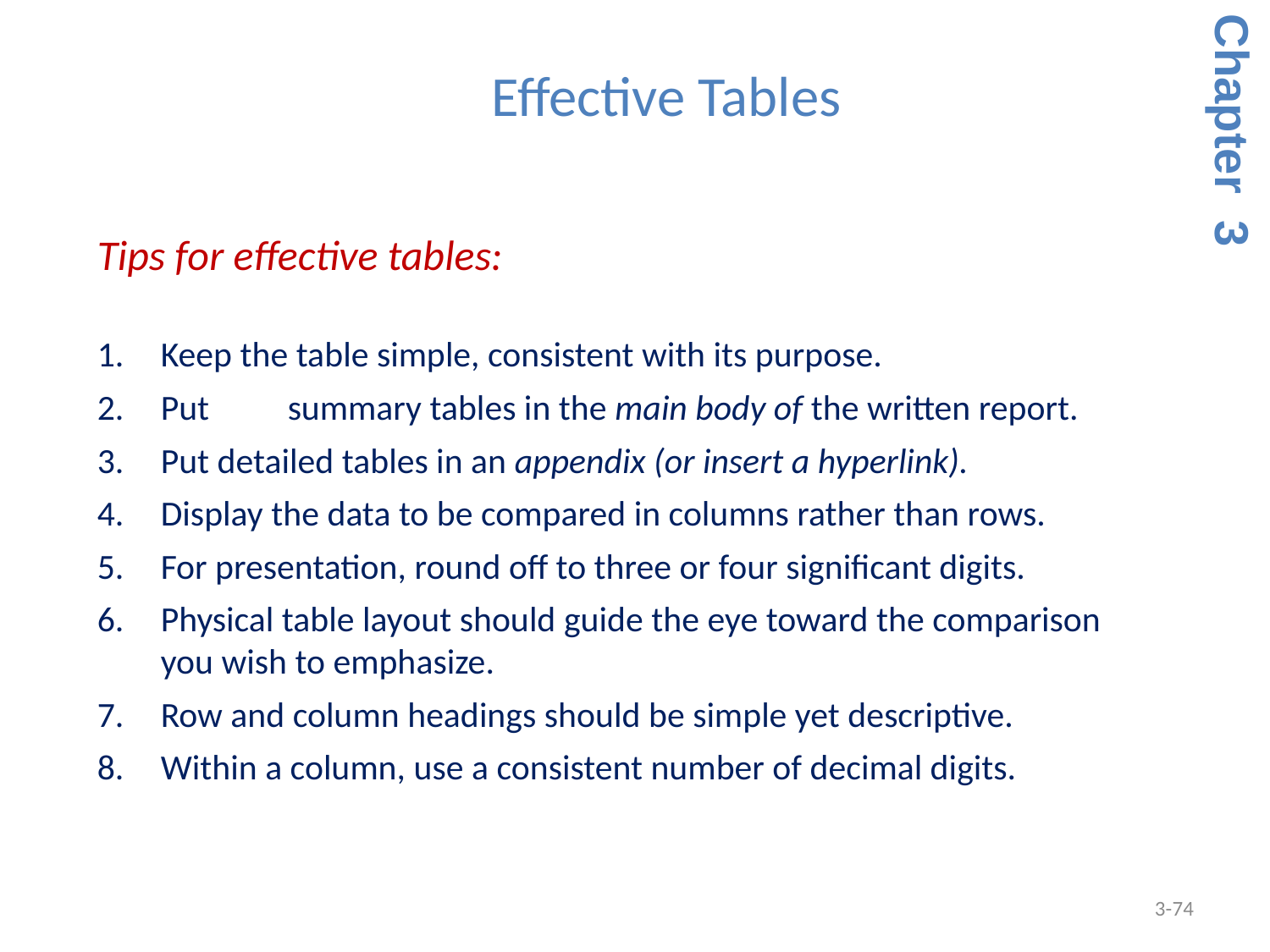

Effective Tables
Chapter  3
Tips for effective tables:

Keep the table simple, consistent with its purpose.
Put 	summary tables in the main body of the written report.
Put detailed tables in an appendix (or insert a hyperlink).
Display the data to be compared in columns rather than rows.
For presentation, round off to three or four significant digits.
Physical table layout should guide the eye toward the comparison you wish to emphasize.
Row and column headings should be simple yet descriptive.
Within a column, use a consistent number of decimal digits.
3-74